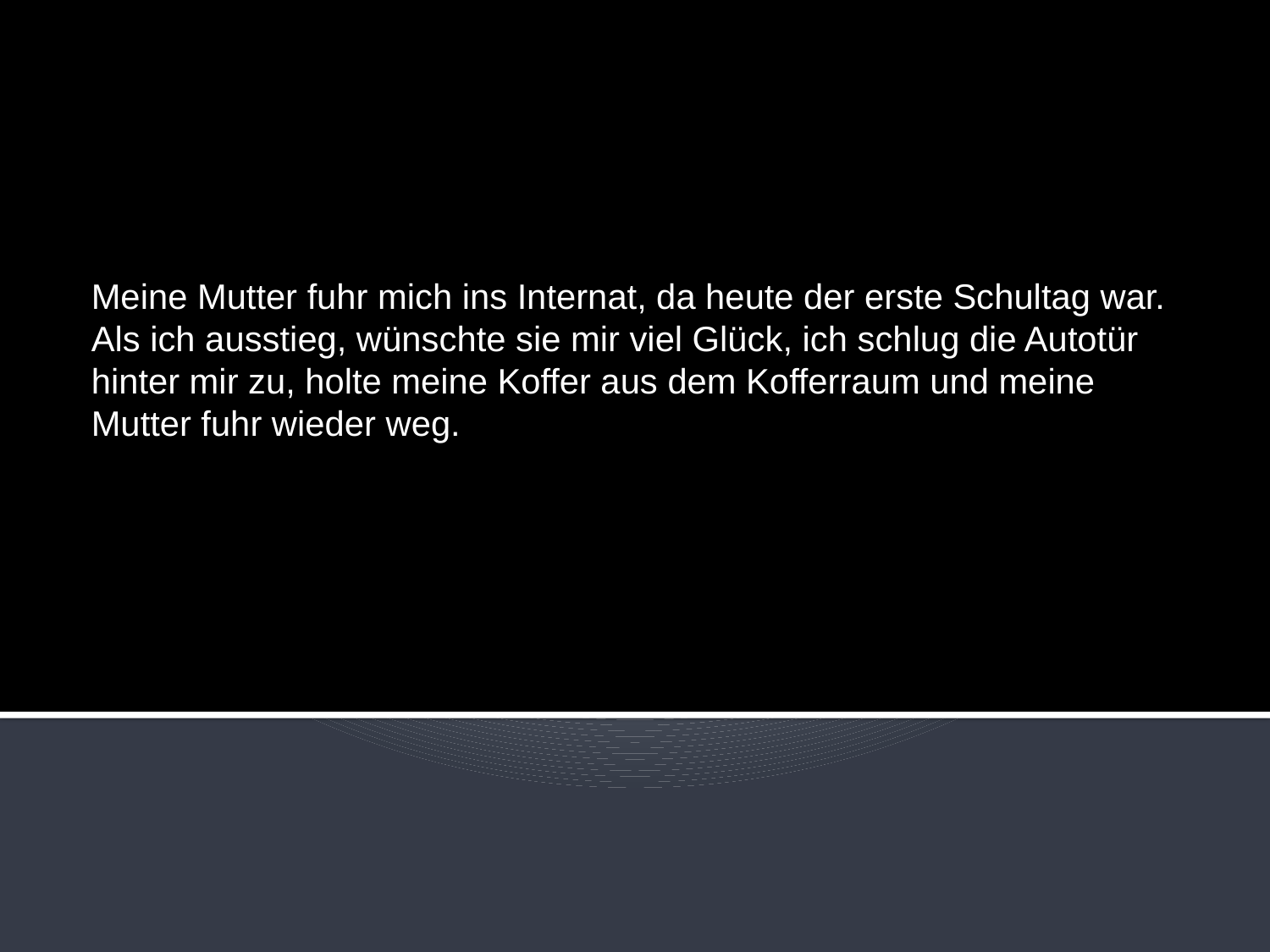

Meine Mutter fuhr mich ins Internat, da heute der erste Schultag war. Als ich ausstieg, wünschte sie mir viel Glück, ich schlug die Autotür hinter mir zu, holte meine Koffer aus dem Kofferraum und meine Mutter fuhr wieder weg.